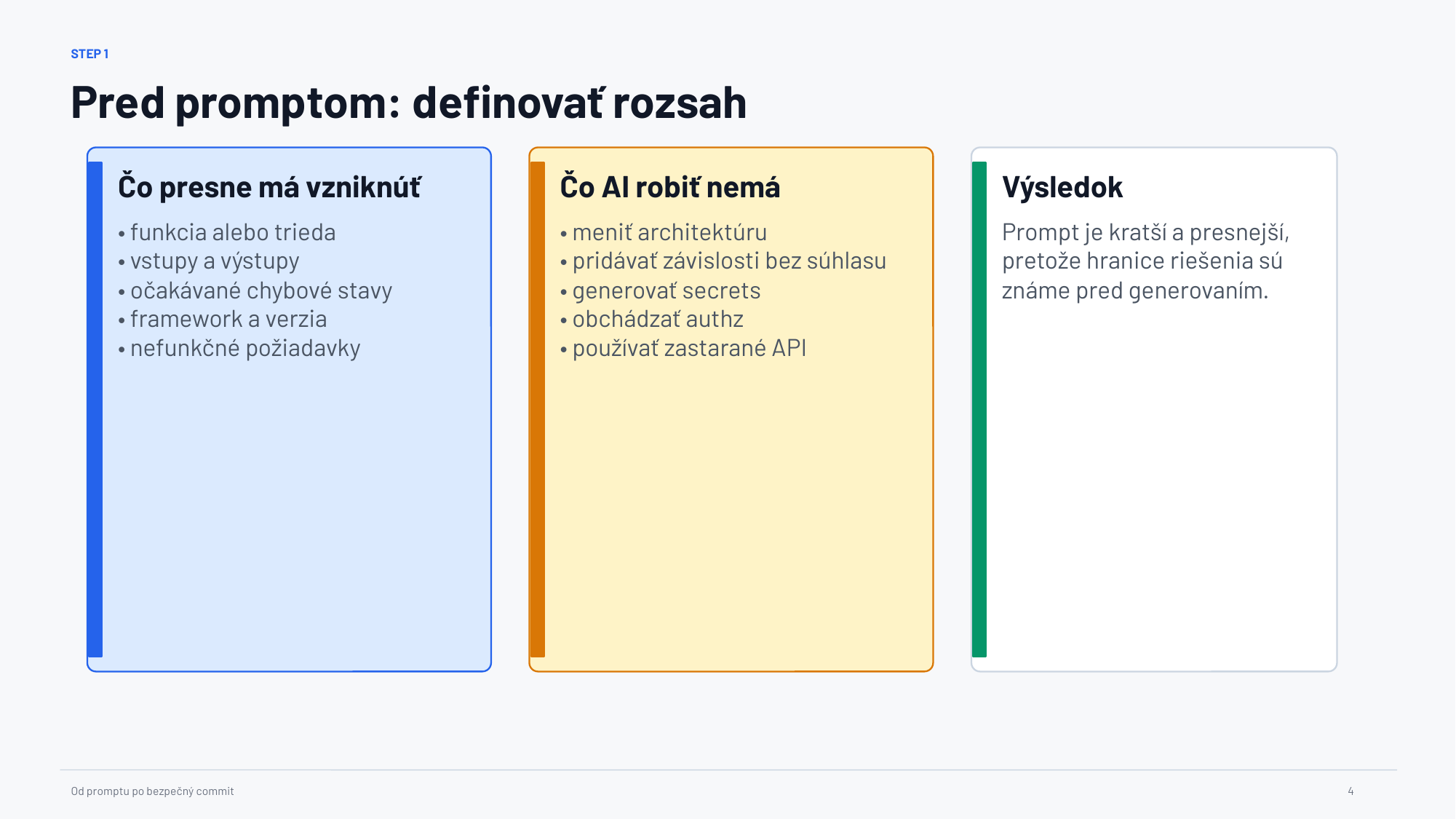

STEP 1
Pred promptom: definovať rozsah

Čo presne má vzniknúť
Čo AI robiť nemá
Výsledok
• funkcia alebo trieda
• vstupy a výstupy
• očakávané chybové stavy
• framework a verzia
• nefunkčné požiadavky
• meniť architektúru
• pridávať závislosti bez súhlasu
• generovať secrets
• obchádzať authz
• používať zastarané API
Prompt je kratší a presnejší, pretože hranice riešenia sú známe pred generovaním.
4